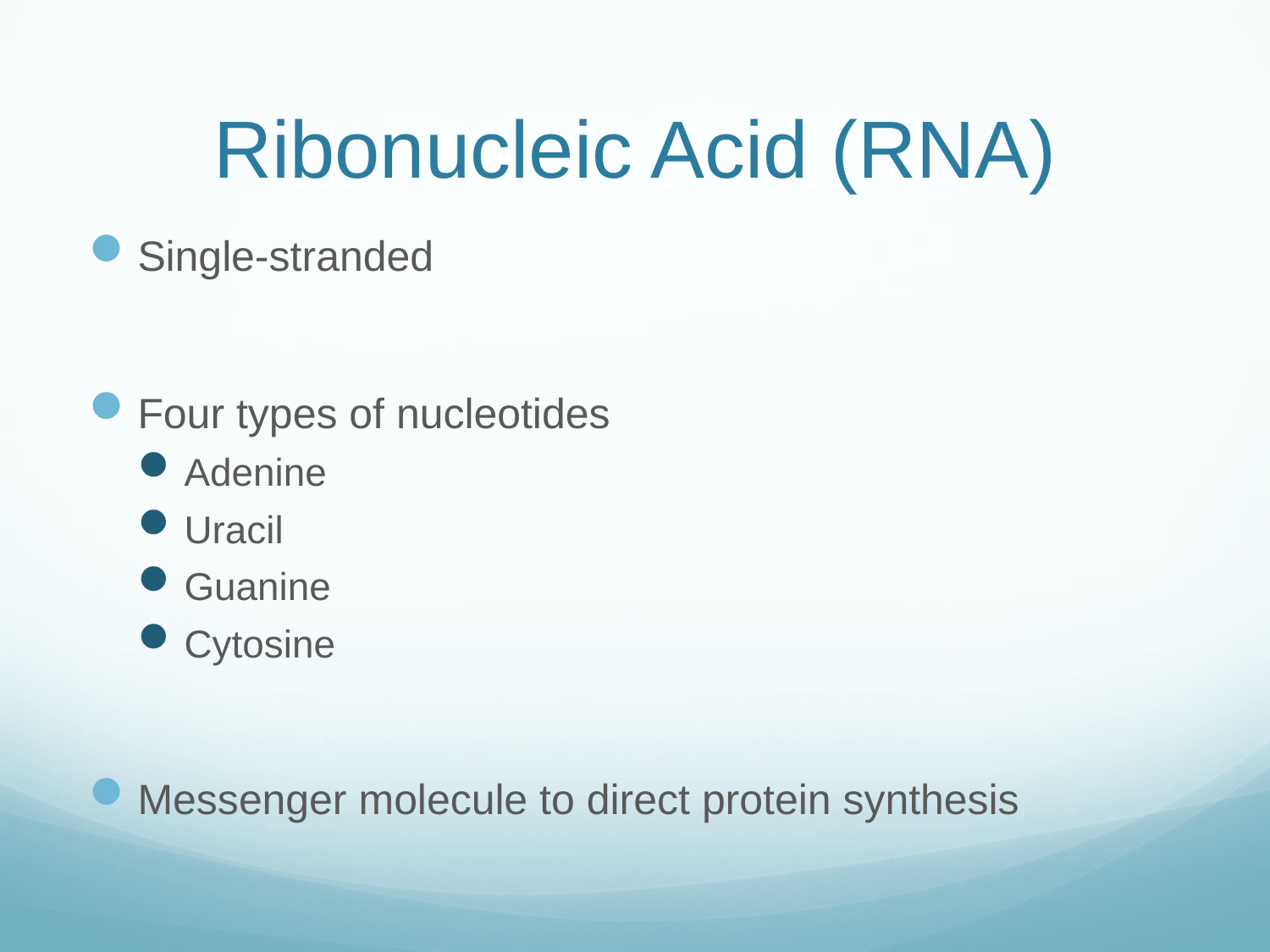

# Ribonucleic Acid (RNA)
Single-stranded

Four types of nucleotides
Adenine
Uracil
Guanine
Cytosine

Messenger molecule to direct protein synthesis